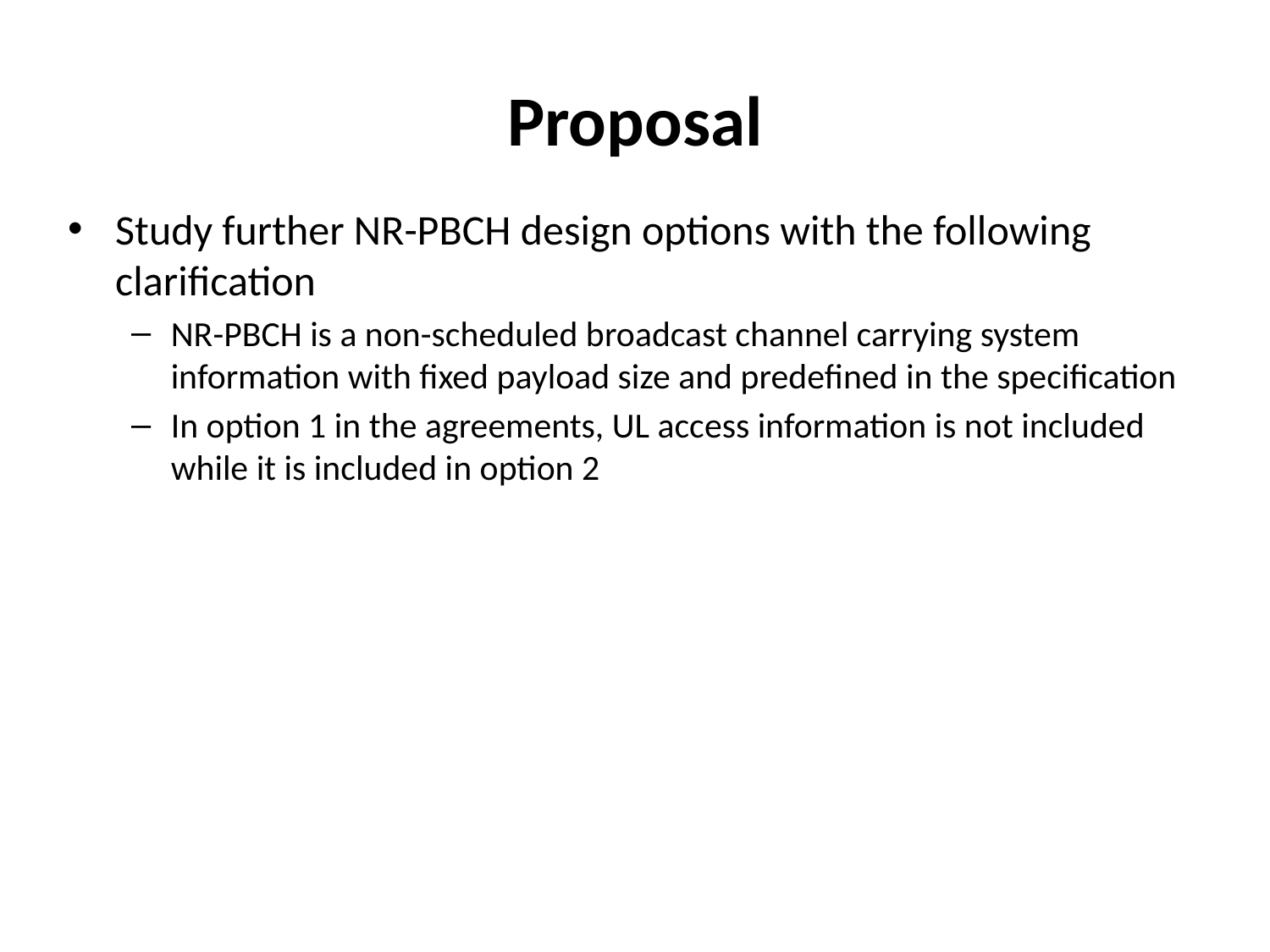

# Proposal
Study further NR-PBCH design options with the following clarification
NR-PBCH is a non-scheduled broadcast channel carrying system information with fixed payload size and predefined in the specification
In option 1 in the agreements, UL access information is not included while it is included in option 2